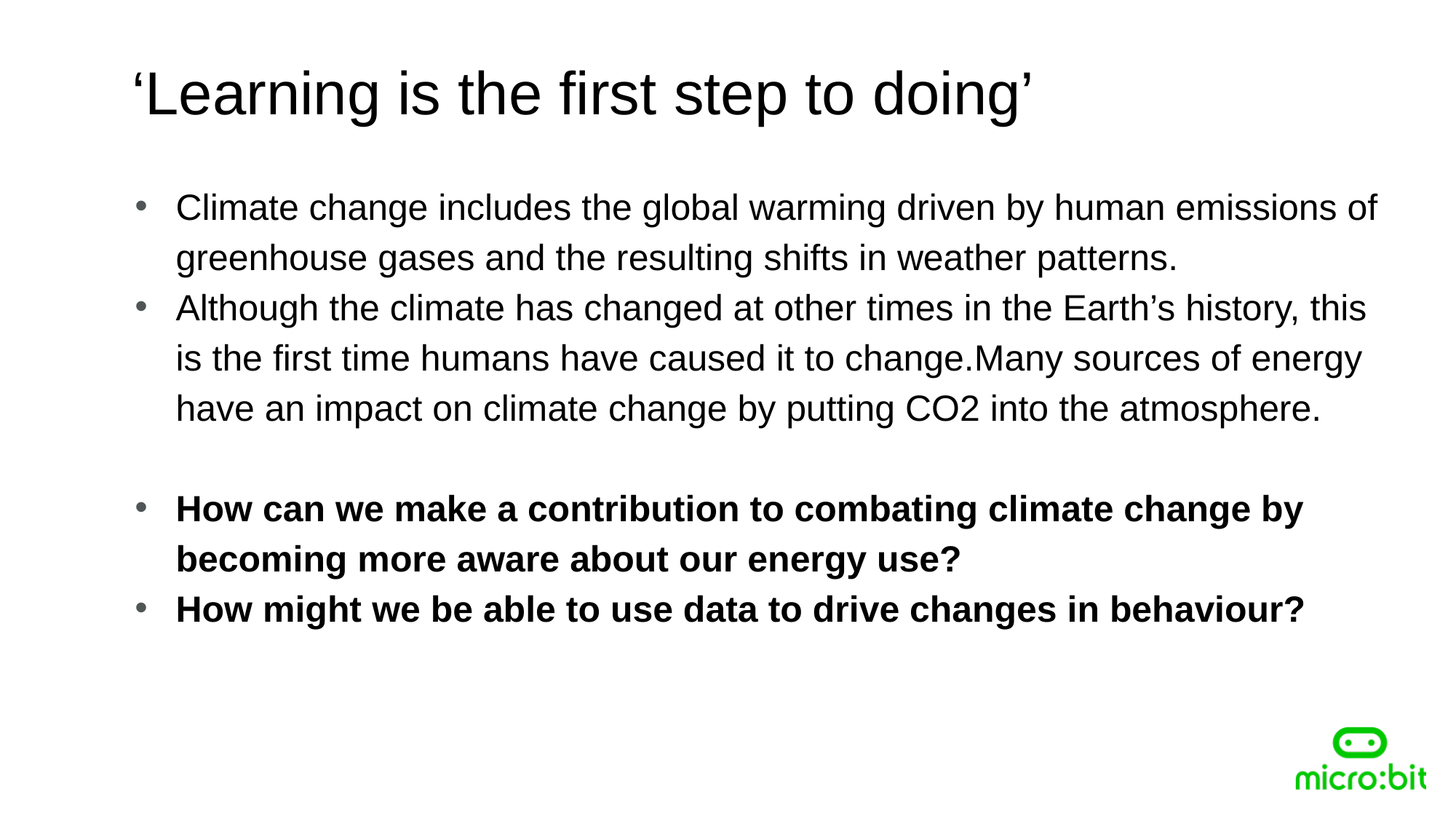

‘Learning is the first step to doing’

Climate change includes the global warming driven by human emissions of greenhouse gases and the resulting shifts in weather patterns.
Although the climate has changed at other times in the Earth’s history, this is the first time humans have caused it to change.Many sources of energy have an impact on climate change by putting CO2 into the atmosphere.
How can we make a contribution to combating climate change by becoming more aware about our energy use?
How might we be able to use data to drive changes in behaviour?